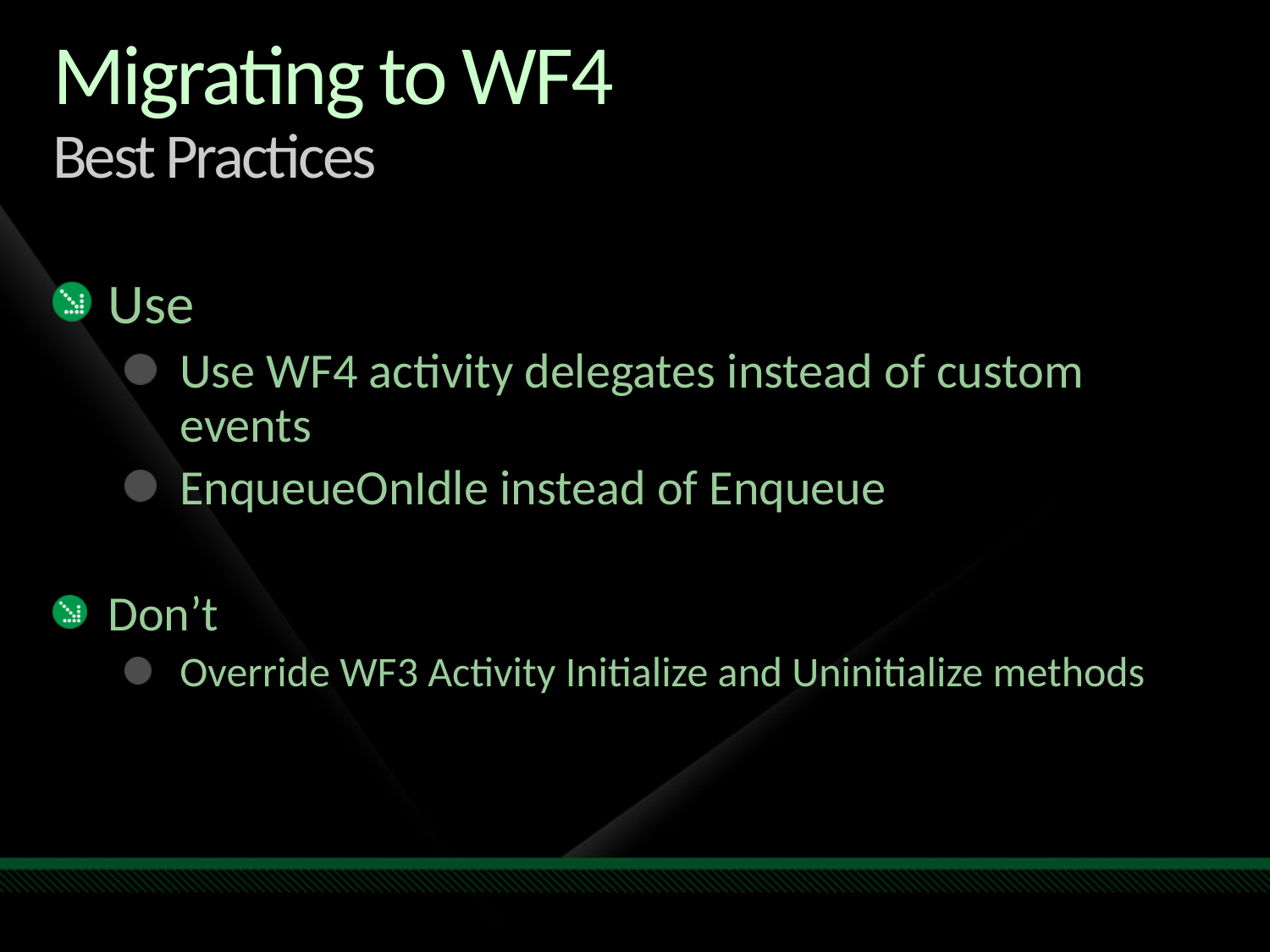

# Migrating to WF4 Best Practices

Use
Use WF4 activity delegates instead of custom events
EnqueueOnIdle instead of Enqueue

Don’t
Override WF3 Activity Initialize and Uninitialize methods